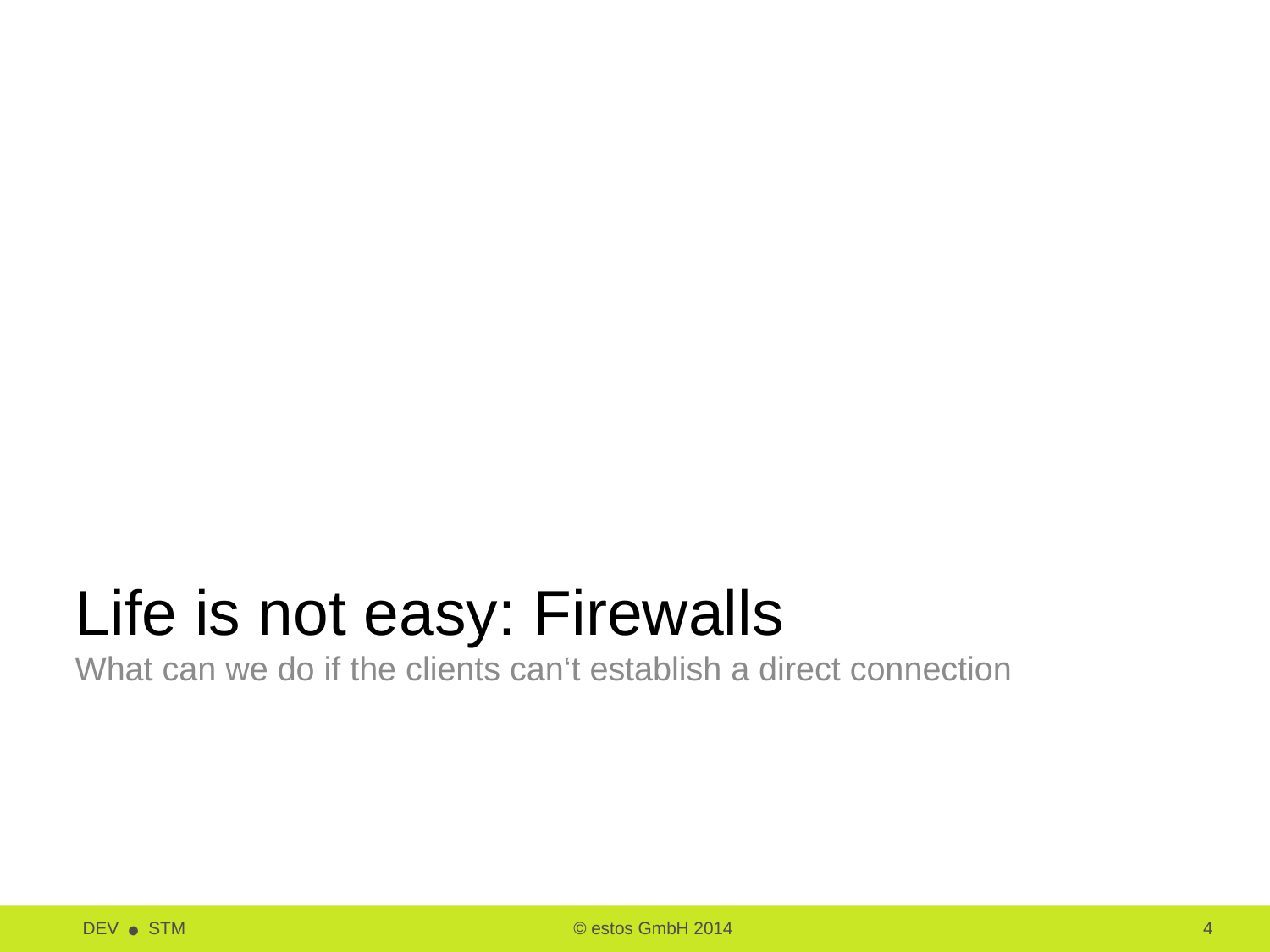

# Life is not easy: Firewalls
What can we do if the clients can‘t establish a direct connection
DEV
STM
4